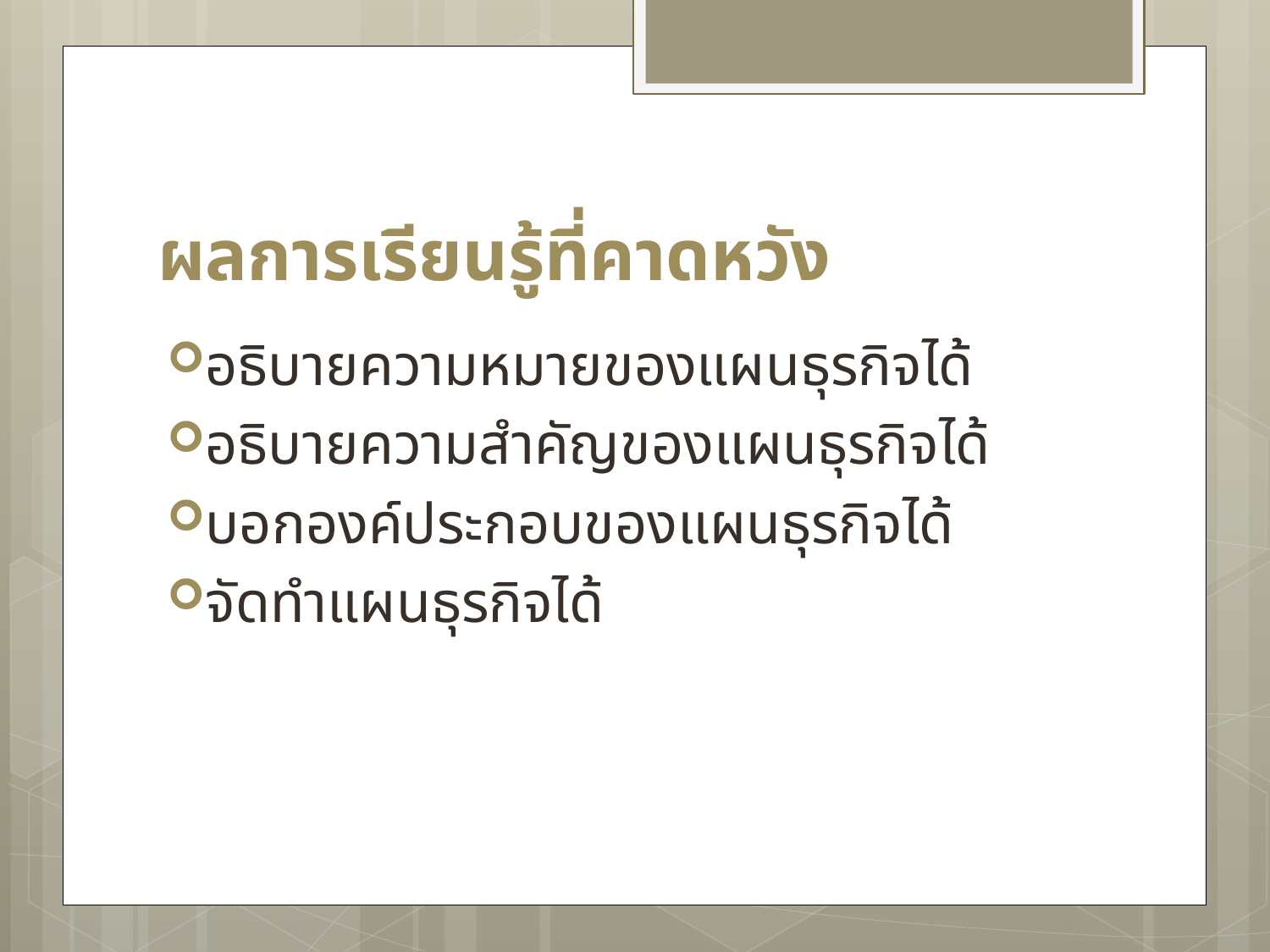

# ผลการเรียนรู้ที่คาดหวัง
อธิบายความหมายของแผนธุรกิจได้
อธิบายความสำคัญของแผนธุรกิจได้
บอกองค์ประกอบของแผนธุรกิจได้
จัดทำแผนธุรกิจได้